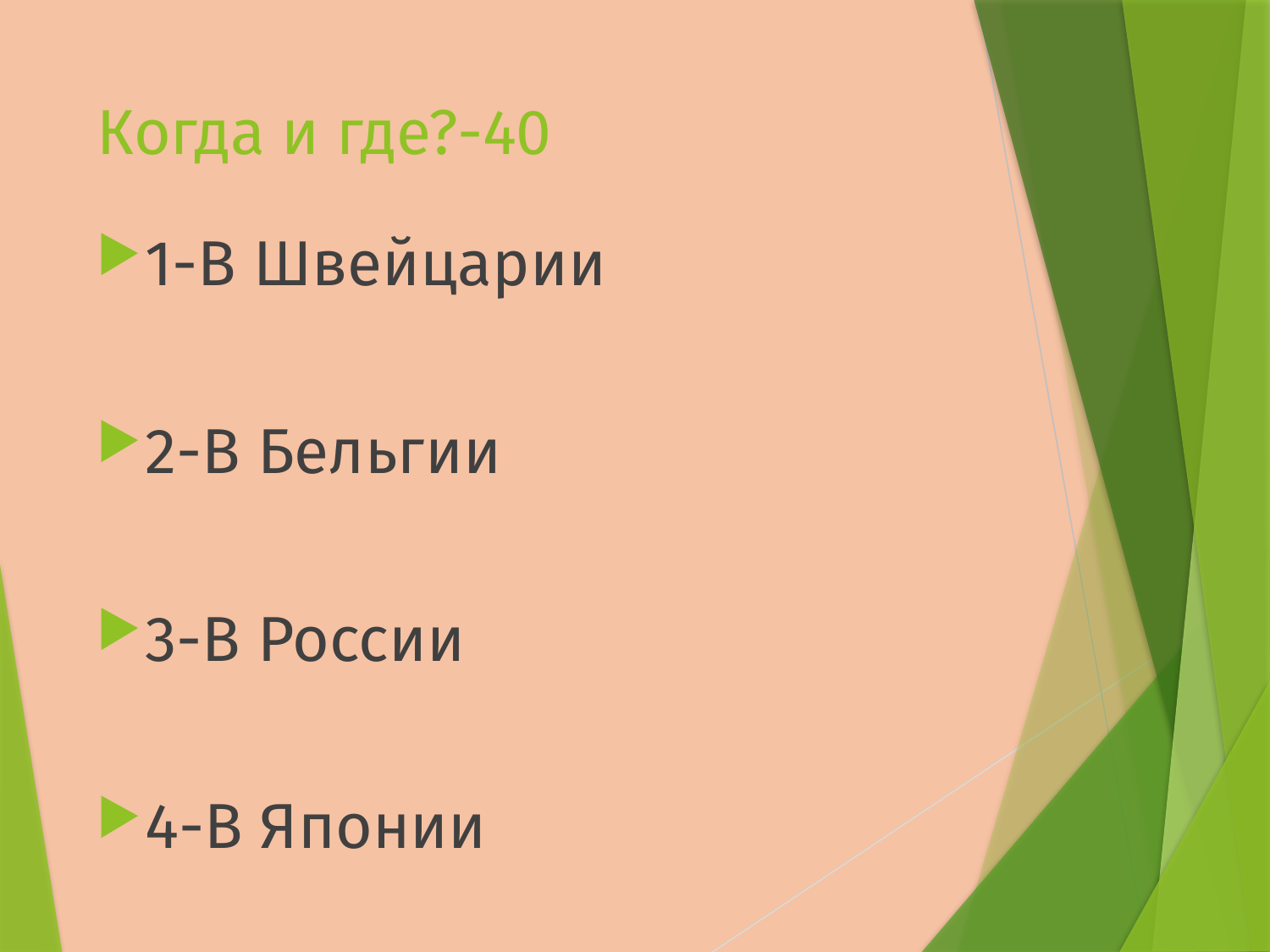

# Когда и где?-40
1-В Швейцарии

2-В Бельгии

3-В России

4-В Японии